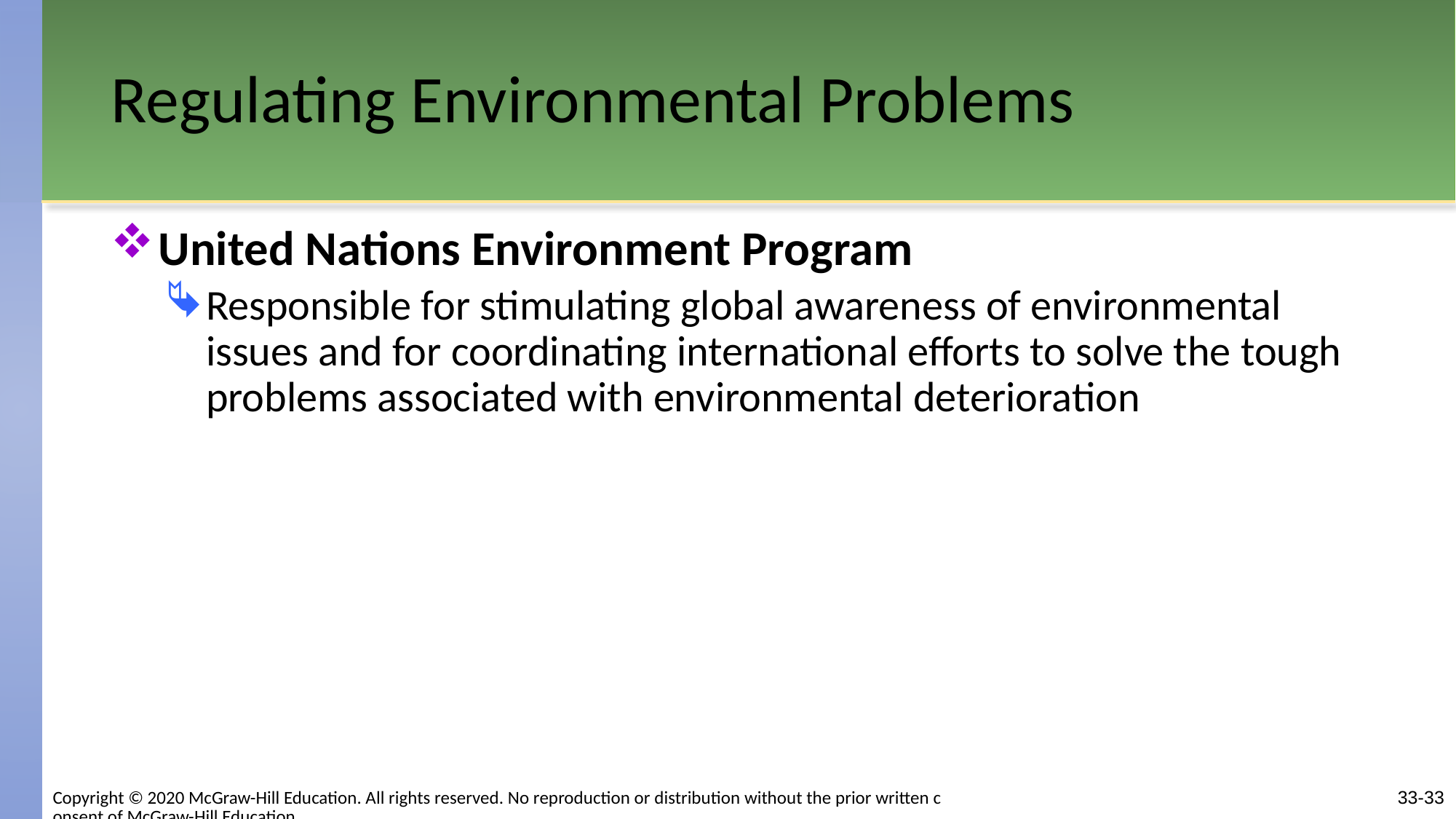

# Regulating Environmental Problems
United Nations Environment Program
Responsible for stimulating global awareness of environmental issues and for coordinating international efforts to solve the tough problems associated with environmental deterioration
Copyright © 2020 McGraw-Hill Education. All rights reserved. No reproduction or distribution without the prior written consent of McGraw-Hill Education.
33-33